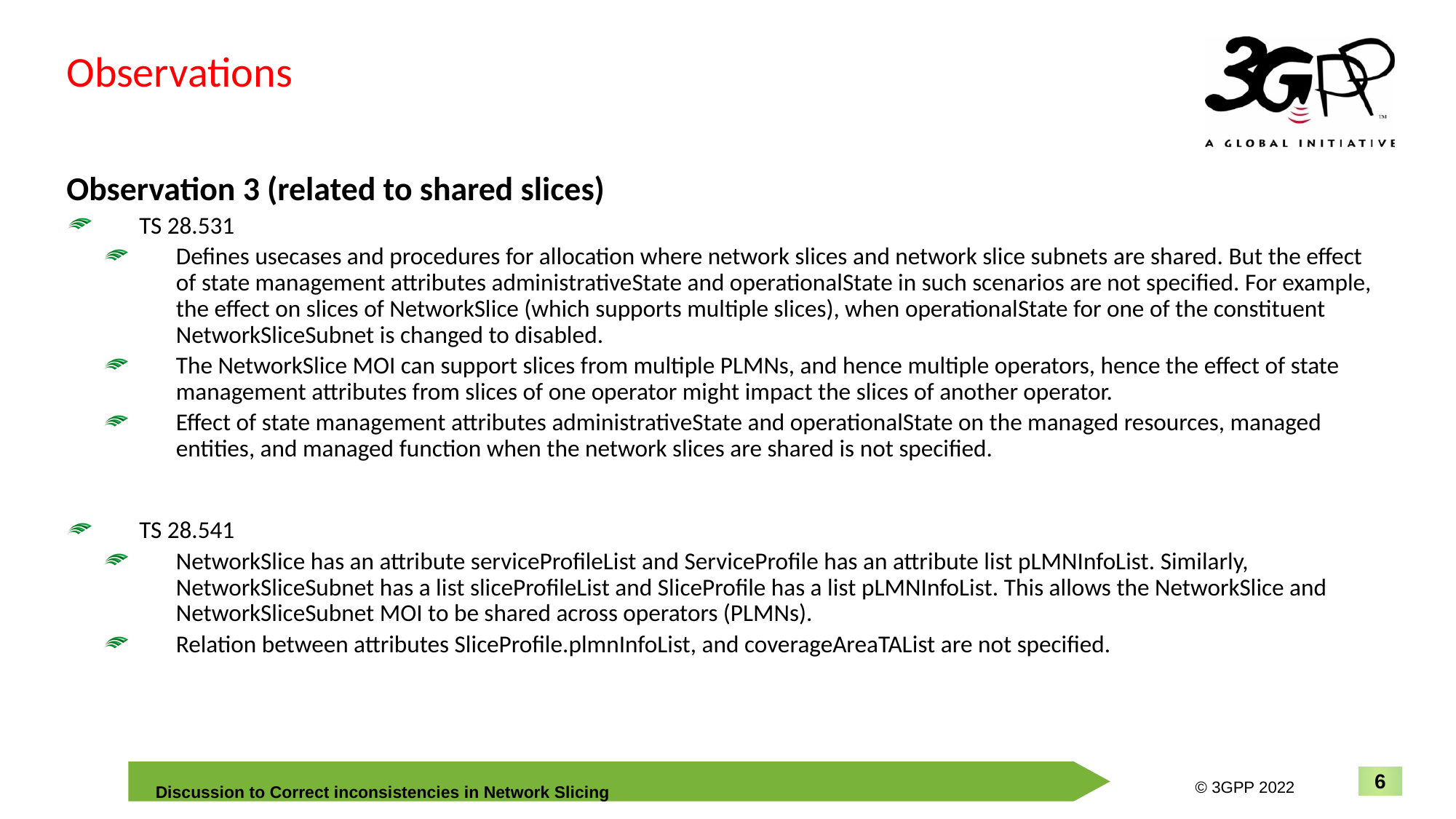

Observations

Observation 3 (related to shared slices)
TS 28.531
Defines usecases and procedures for allocation where network slices and network slice subnets are shared. But the effect of state management attributes administrativeState and operationalState in such scenarios are not specified. For example, the effect on slices of NetworkSlice (which supports multiple slices), when operationalState for one of the constituent NetworkSliceSubnet is changed to disabled.
The NetworkSlice MOI can support slices from multiple PLMNs, and hence multiple operators, hence the effect of state management attributes from slices of one operator might impact the slices of another operator.
Effect of state management attributes administrativeState and operationalState on the managed resources, managed entities, and managed function when the network slices are shared is not specified.

TS 28.541
NetworkSlice has an attribute serviceProfileList and ServiceProfile has an attribute list pLMNInfoList. Similarly, NetworkSliceSubnet has a list sliceProfileList and SliceProfile has a list pLMNInfoList. This allows the NetworkSlice and NetworkSliceSubnet MOI to be shared across operators (PLMNs).
Relation between attributes SliceProfile.plmnInfoList, and coverageAreaTAList are not specified.